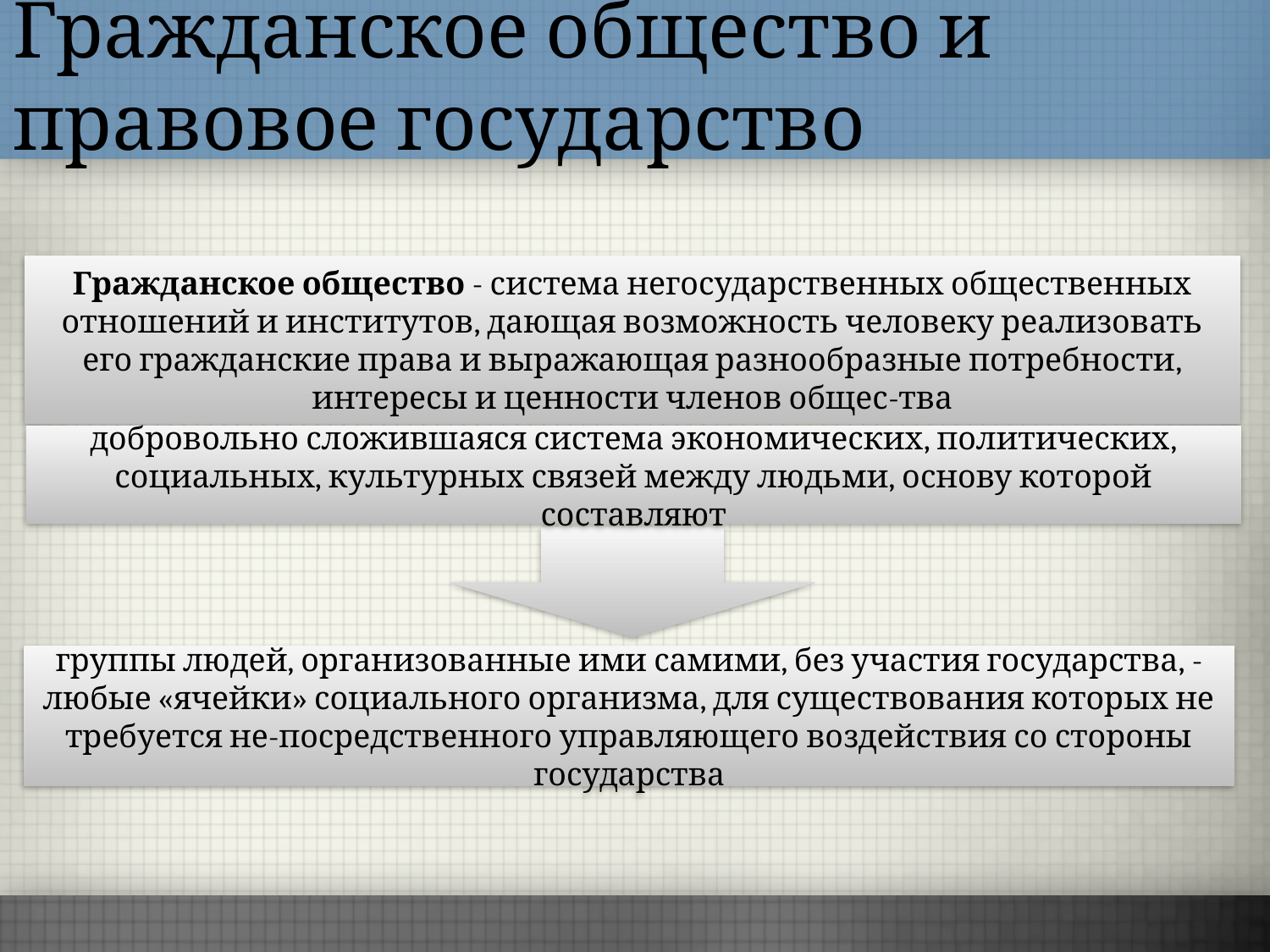

# Гражданское общество и правовое государство
Гражданское общество - система негосударственных общественных отношений и институтов, дающая возможность человеку реализовать его гражданские права и выражающая разнообразные потребности, интересы и ценности членов общес-тва
добровольно сложившаяся система экономических, политических, социальных, культурных связей между людьми, основу которой составляют

группы людей, организованные ими самими, без участия государства, - любые «ячейки» социального организма, для существования которых не требуется не-посредственного управляющего воздействия со стороны государства